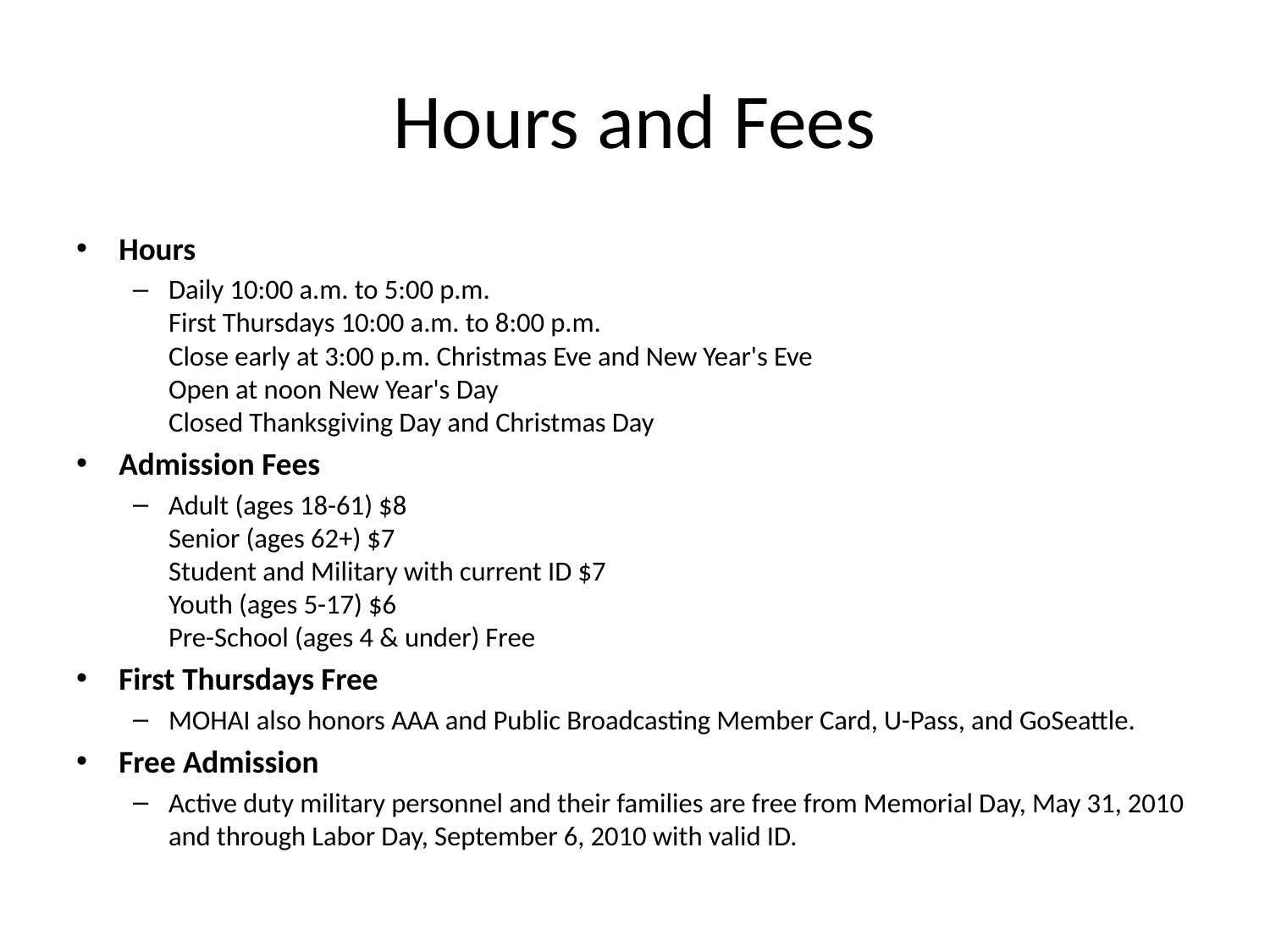

# Hours and Fees
Hours
Daily 10:00 a.m. to 5:00 p.m.
First Thursdays 10:00 a.m. to 8:00 p.m.
Close early at 3:00 p.m. Christmas Eve and New Year's Eve
Open at noon New Year's Day
Closed Thanksgiving Day and Christmas Day
Admission Fees
Adult (ages 18-61) $8
Senior (ages 62+) $7
Student and Military with current ID $7
Youth (ages 5-17) $6
Pre-School (ages 4 & under) Free
First Thursdays Free
MOHAI also honors AAA and Public Broadcasting Member Card, U-Pass, and GoSeattle.
Free Admission
Active duty military personnel and their families are free from Memorial Day, May 31, 2010 and through Labor Day, September 6, 2010 with valid ID.